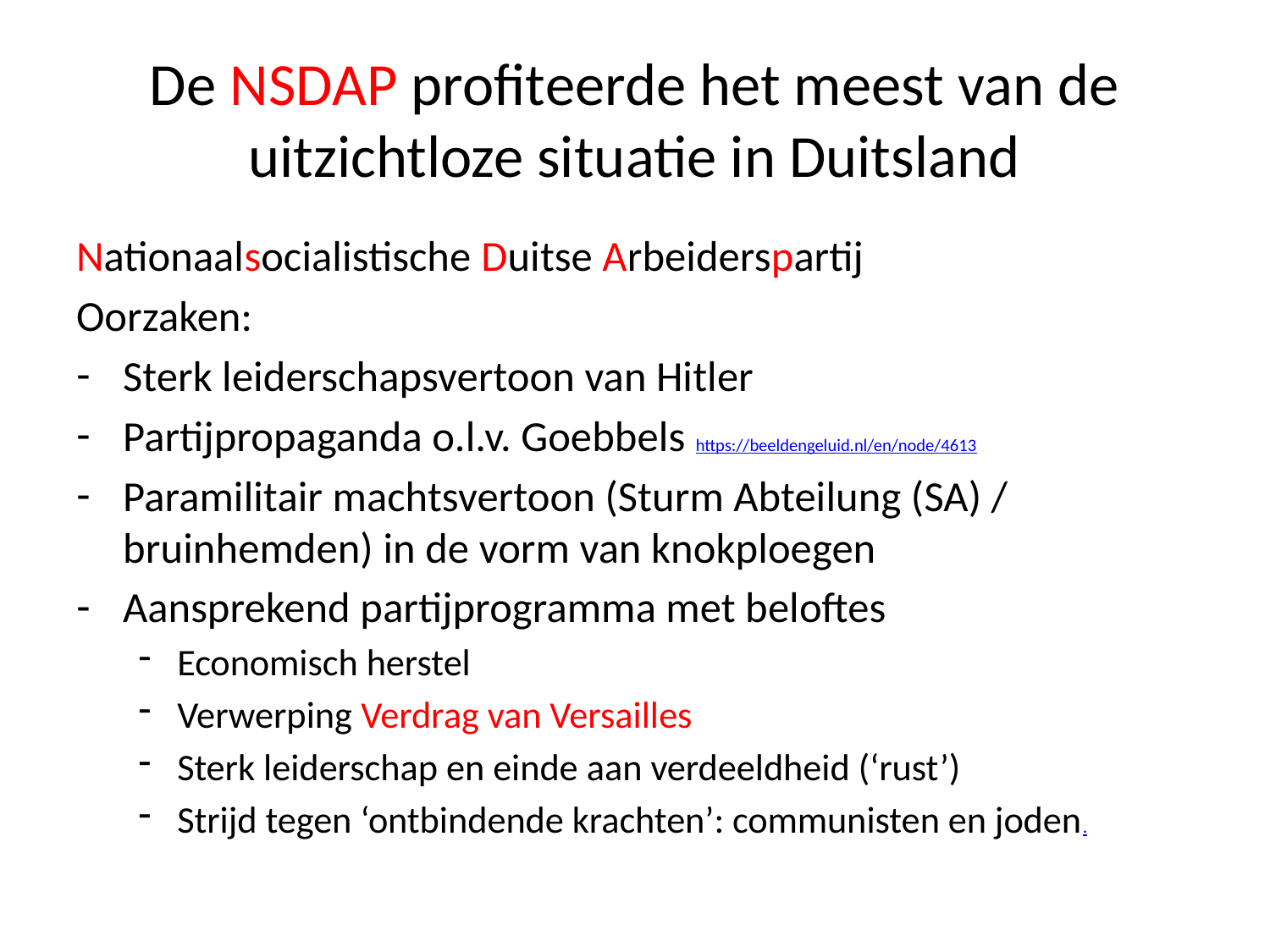

# De NSDAP profiteerde het meest van de uitzichtloze situatie in Duitsland
Nationaalsocialistische Duitse Arbeiderspartij
Oorzaken:
Sterk leiderschapsvertoon van Hitler
Partijpropaganda o.l.v. Goebbels https://beeldengeluid.nl/en/node/4613
Paramilitair machtsvertoon (Sturm Abteilung (SA) / bruinhemden) in de vorm van knokploegen
Aansprekend partijprogramma met beloftes
Economisch herstel
Verwerping Verdrag van Versailles
Sterk leiderschap en einde aan verdeeldheid (‘rust’)
Strijd tegen ‘ontbindende krachten’: communisten en joden.